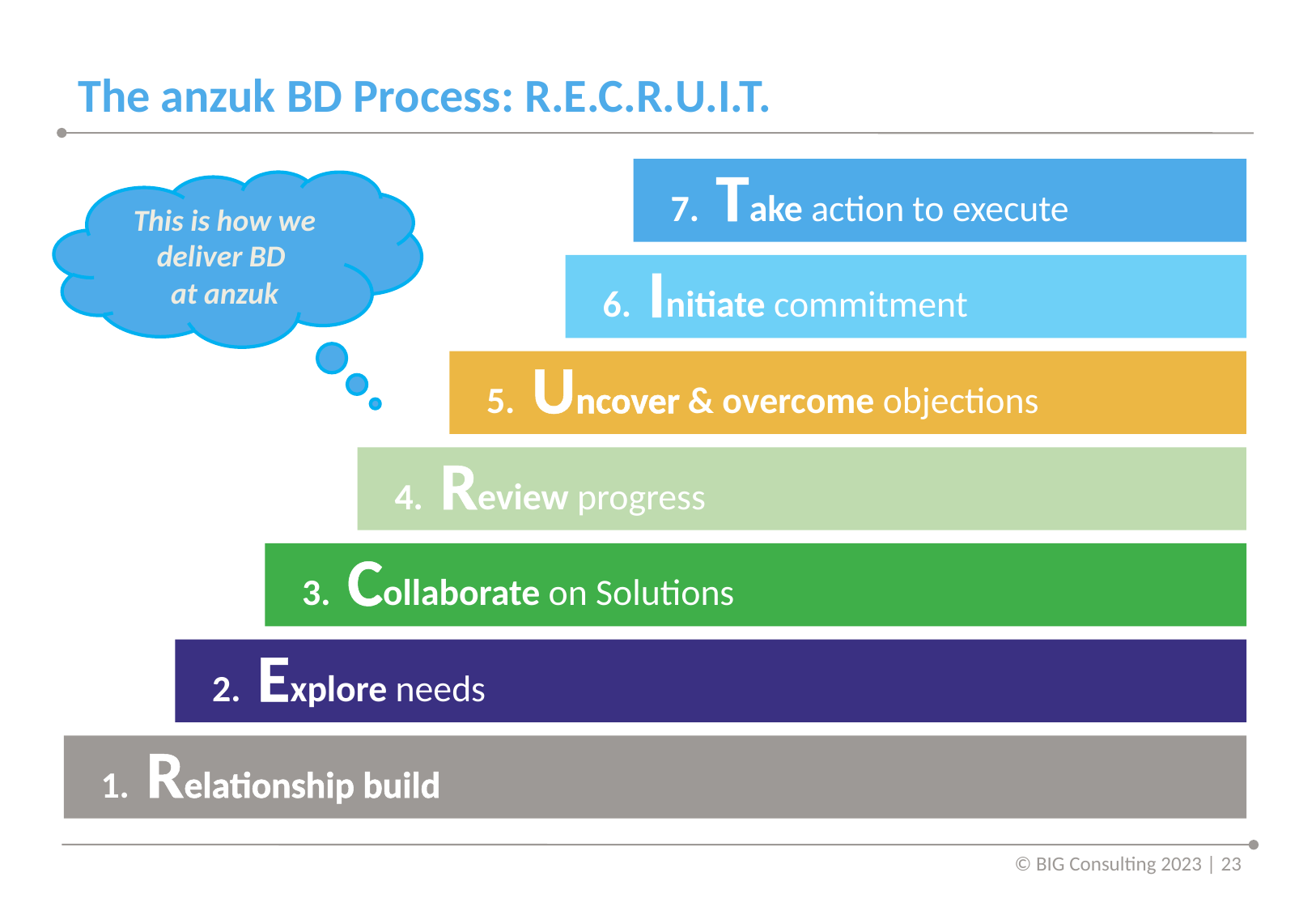

# The anzuk BD Process: R.E.C.R.U.I.T.
   7.  Take action to execute
This is how we deliver BD
at anzuk
   6.  Initiate commitment
   5.  Uncover & overcome objections
   4.  Review progress
   3.  Collaborate on Solutions
   2.  Explore needs
   1.  Relationship build